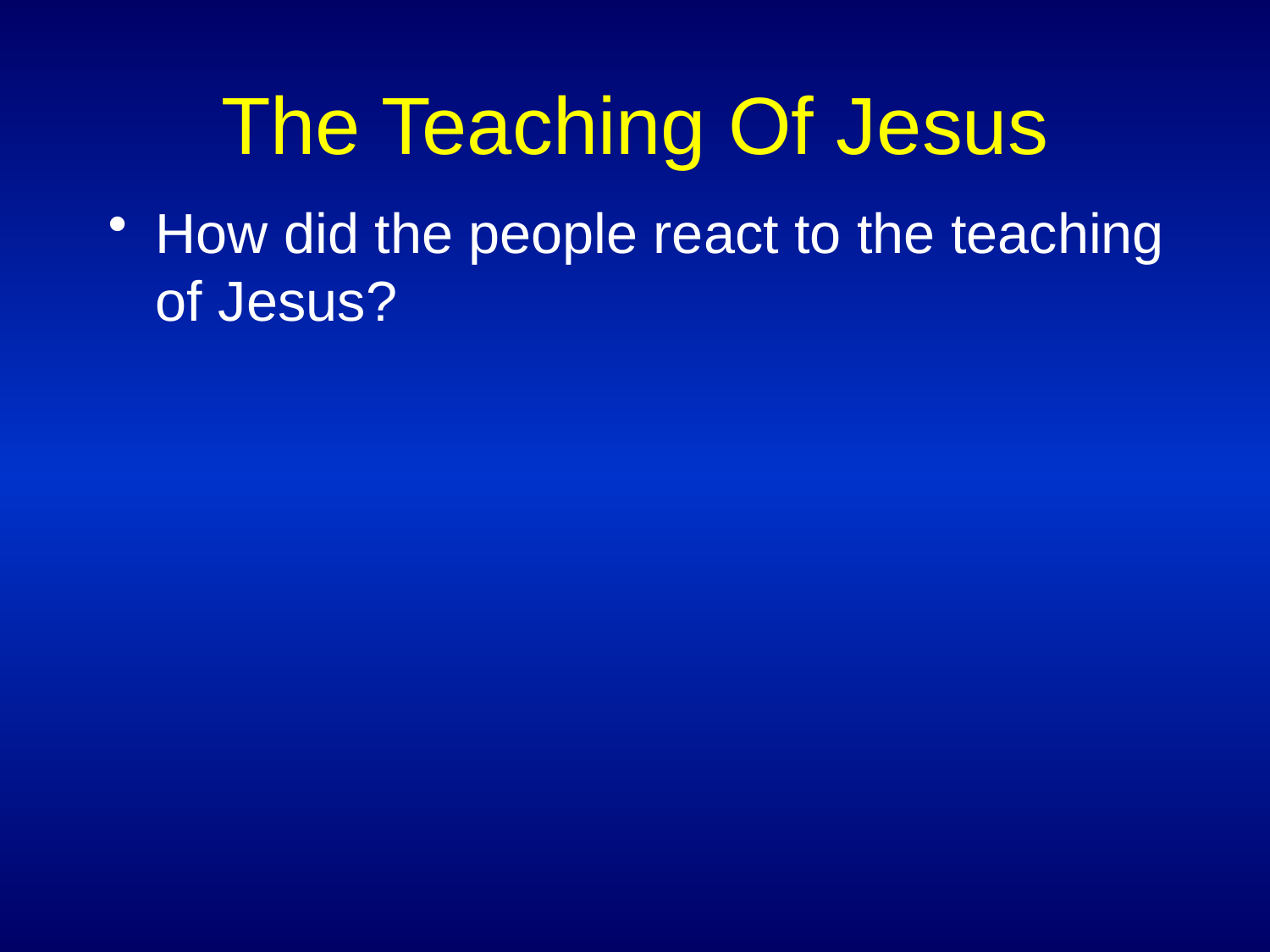

# The Teaching Of Jesus
How did the people react to the teaching of Jesus?